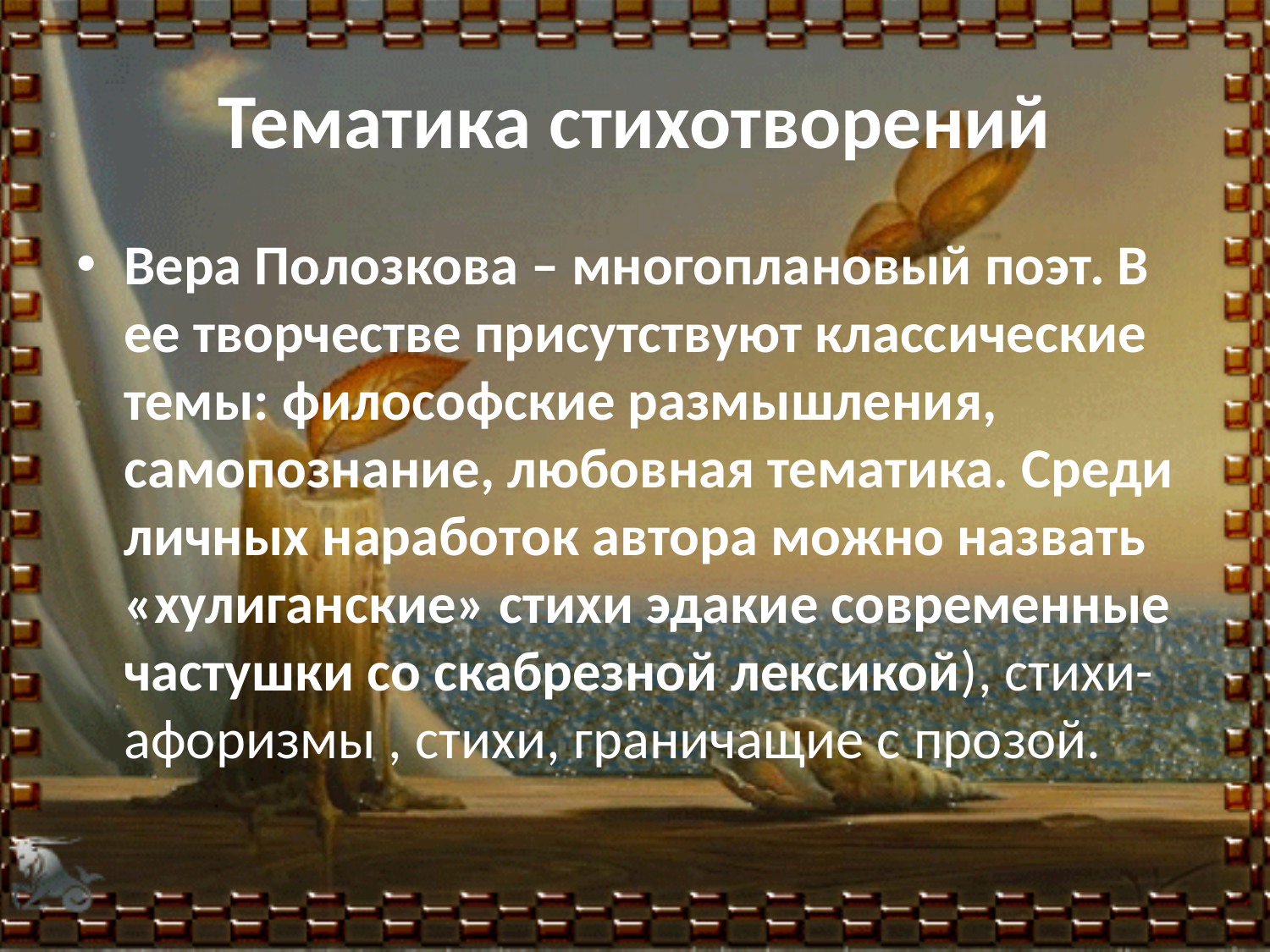

# Тематика стихотворений
Вера Полозкова – многоплановый поэт. В ее творчестве присутствуют классические темы: философские размышления, самопознание, любовная тематика. Среди личных наработок автора можно назвать «хулиганские» стихи эдакие современные частушки со скабрезной лексикой), стихи-афоризмы , стихи, граничащие с прозой.